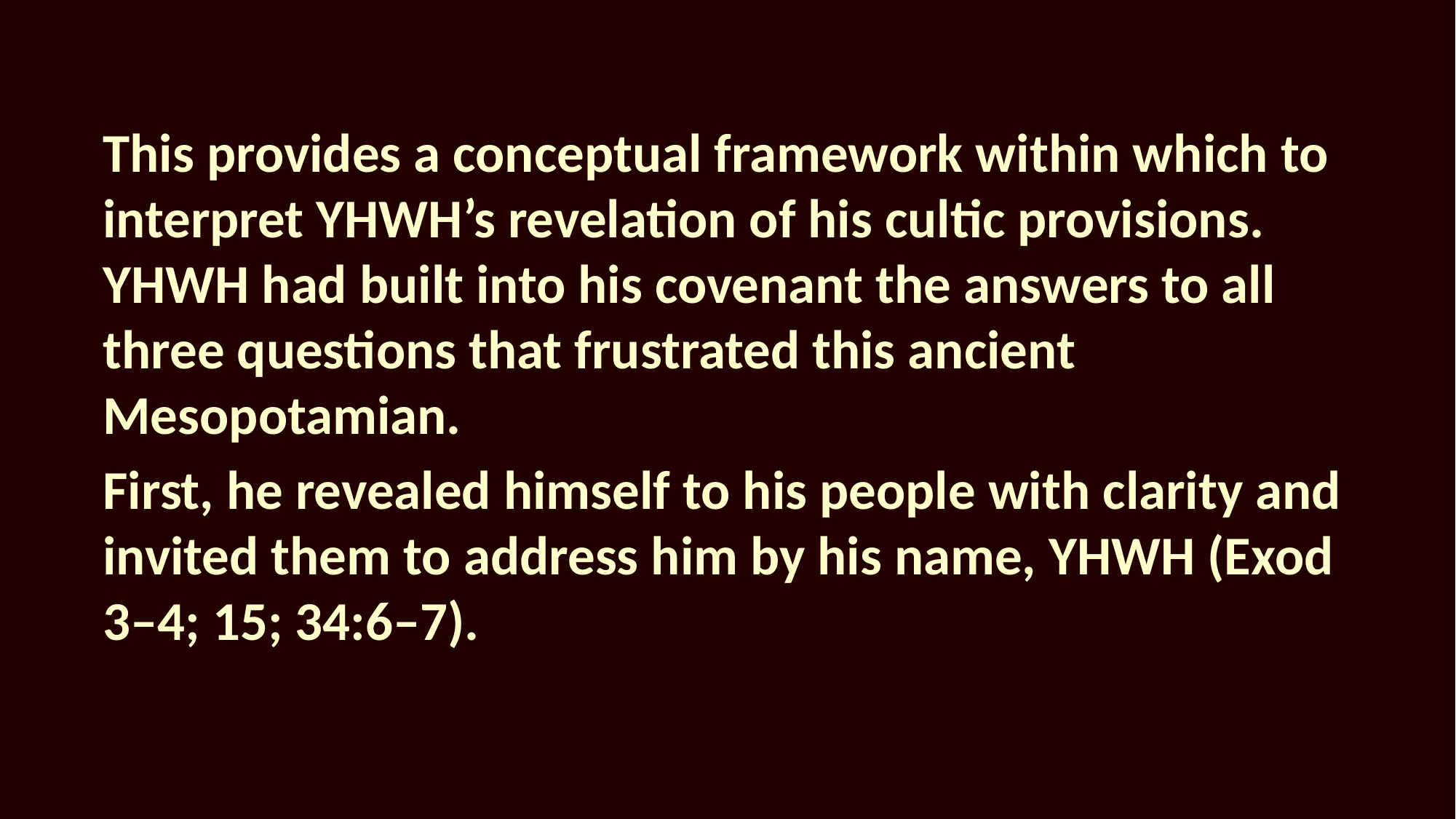

This provides a conceptual framework within which to interpret YHWH’s revelation of his cultic provisions. YHWH had built into his covenant the answers to all three questions that frustrated this ancient Mesopotamian.
First, he revealed himself to his people with clarity and invited them to address him by his name, YHWH (Exod 3–4; 15; 34:6–7).